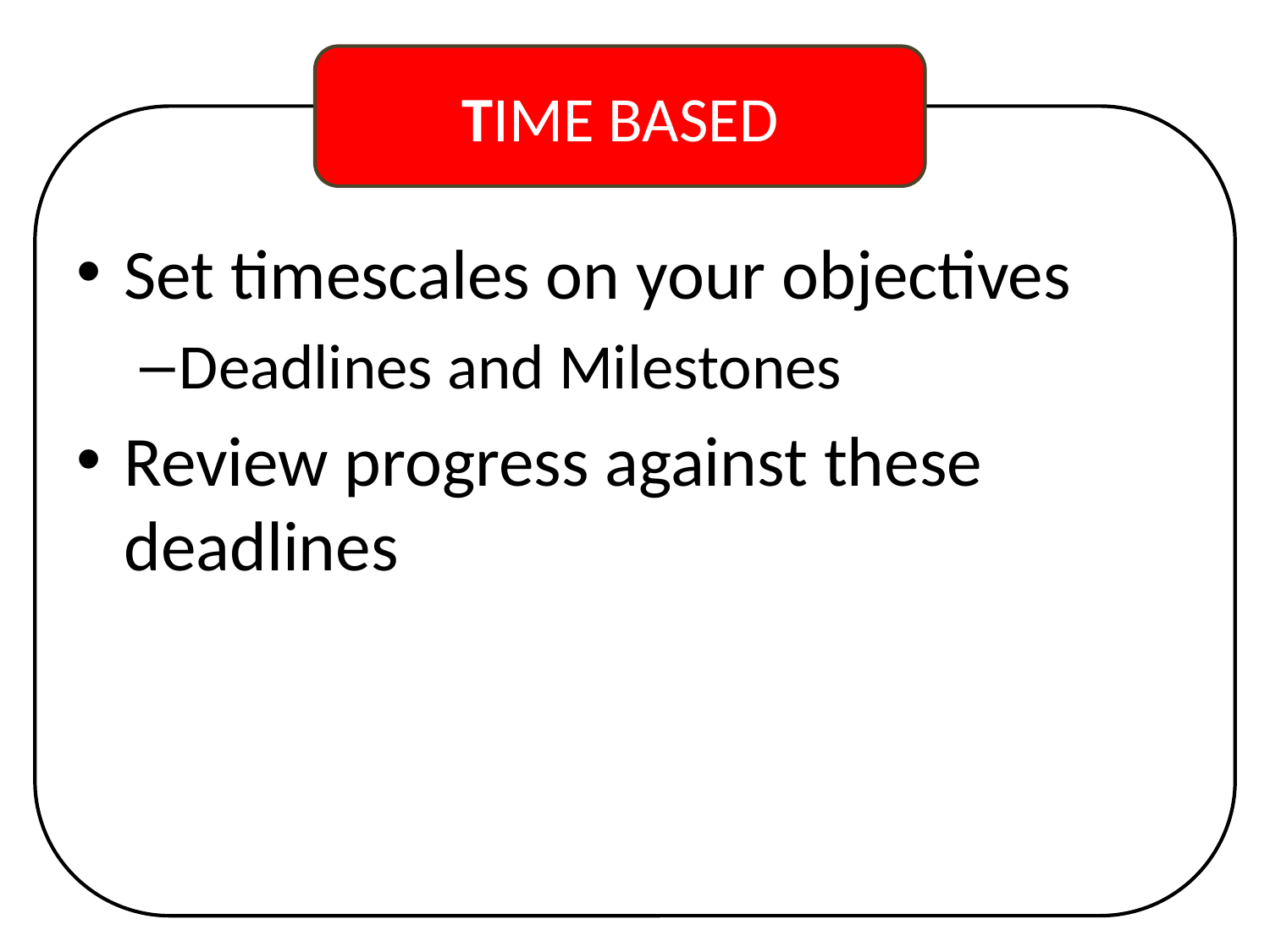

TIME BASED

Set timescales on your objectives
Deadlines and Milestones
Review progress against these deadlines